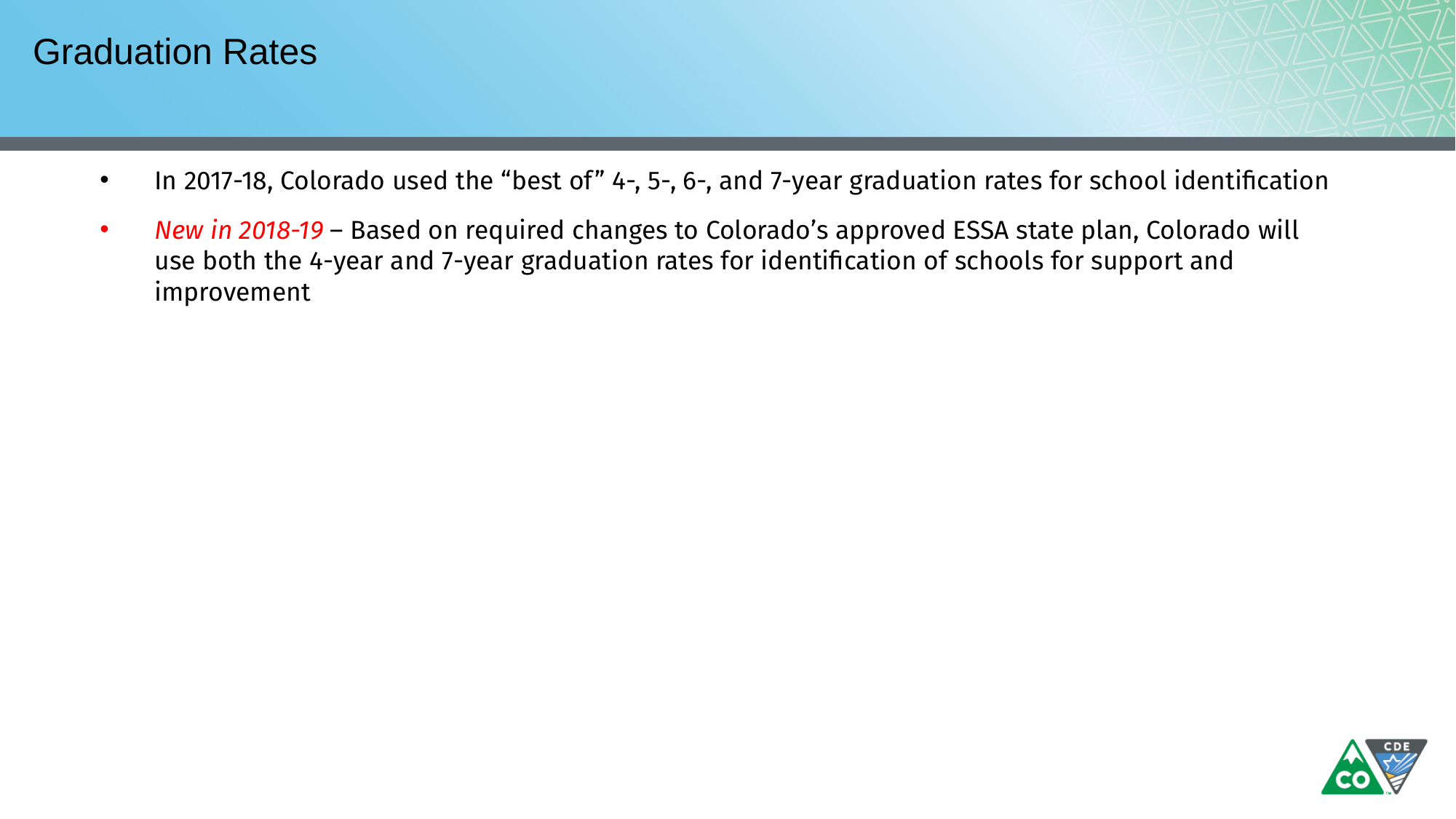

# Graduation Rates
In 2017-18, Colorado used the “best of” 4-, 5-, 6-, and 7-year graduation rates for school identification
New in 2018-19 – Based on required changes to Colorado’s approved ESSA state plan, Colorado will use both the 4-year and 7-year graduation rates for identification of schools for support and improvement